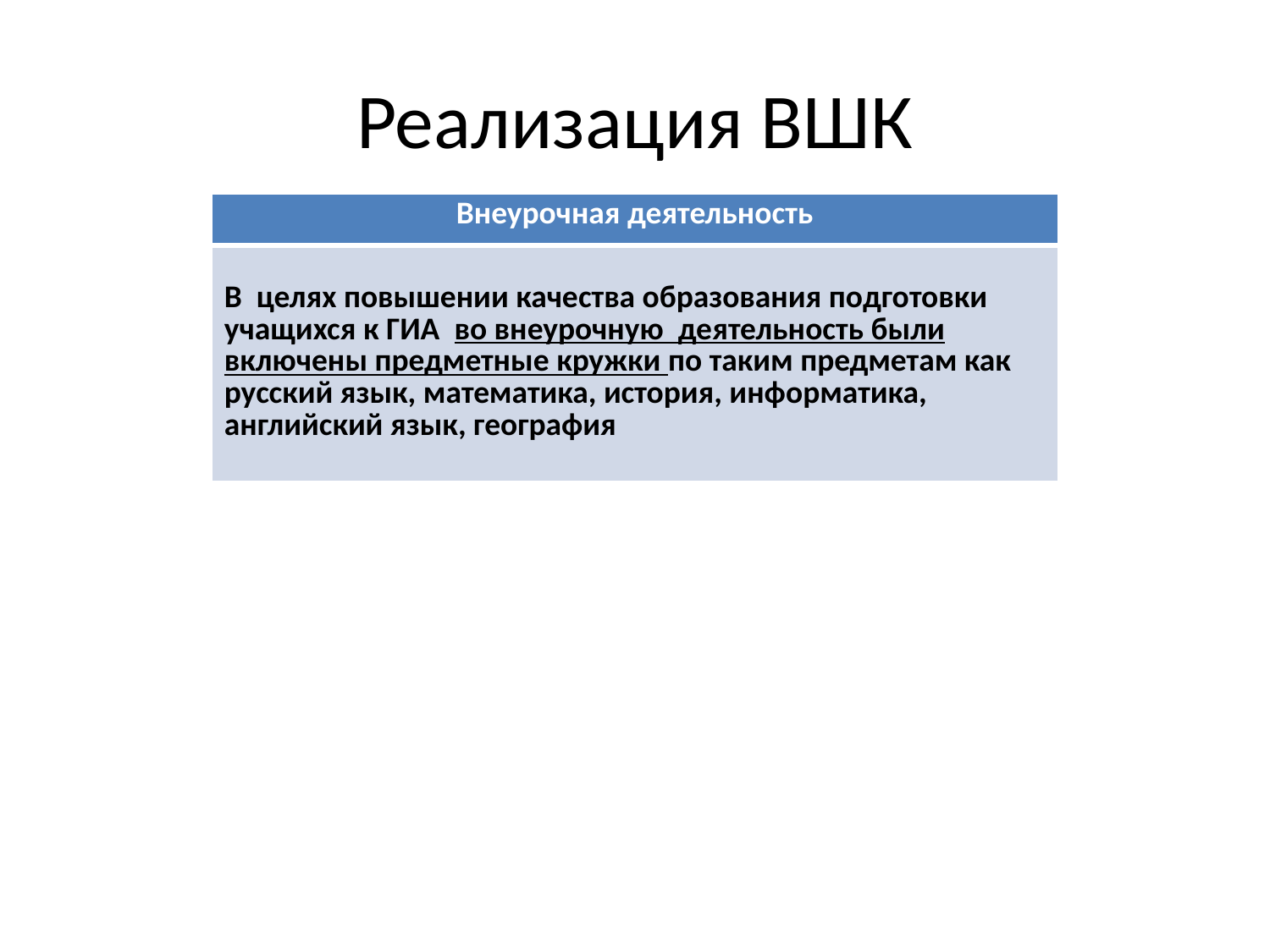

# Реализация ВШК
| Внеурочная деятельность |
| --- |
| В целях повышении качества образования подготовки учащихся к ГИА во внеурочную деятельность были включены предметные кружки по таким предметам как русский язык, математика, история, информатика, английский язык, география |